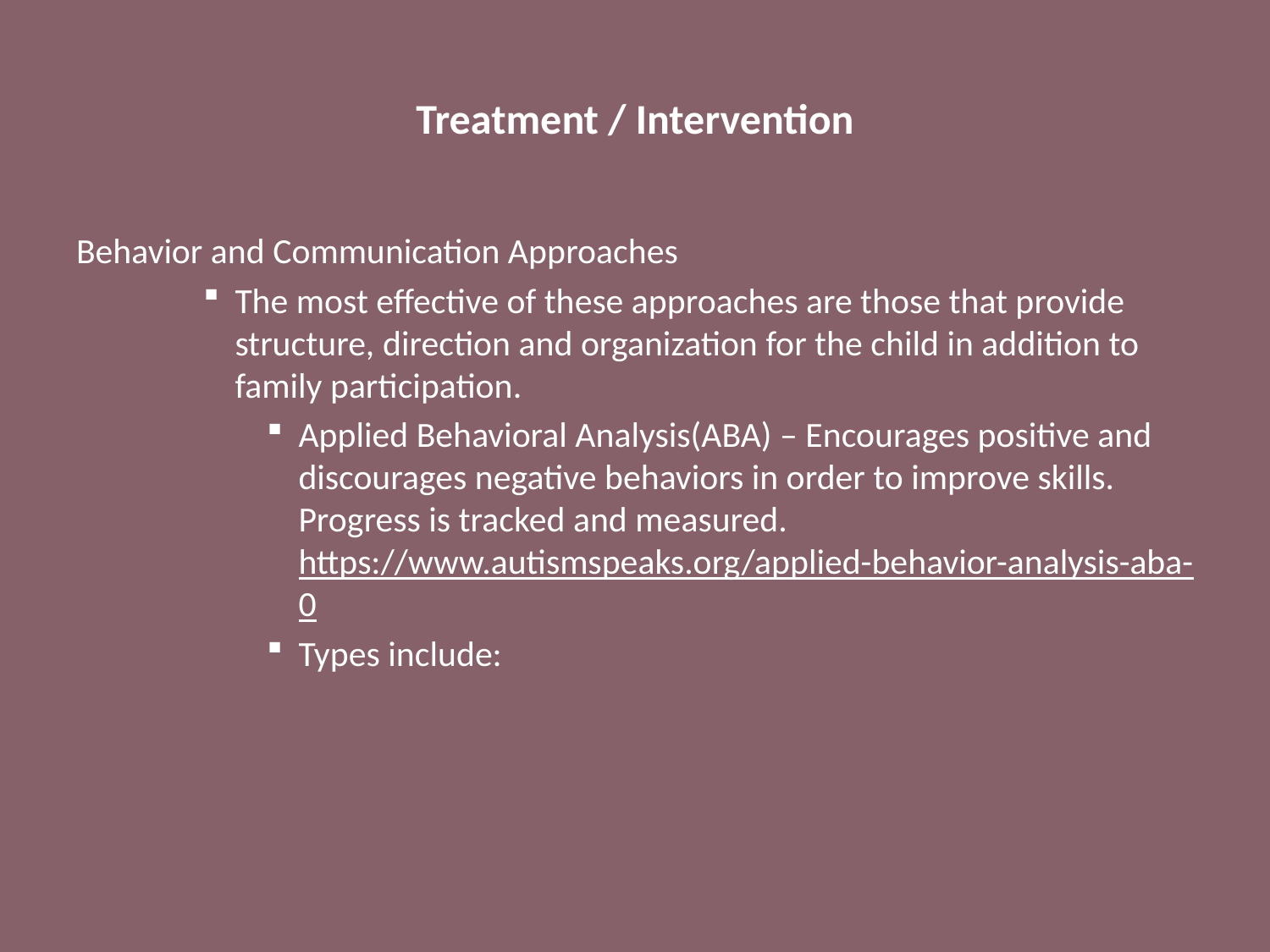

# Treatment / Intervention
Behavior and Communication Approaches
The most effective of these approaches are those that provide structure, direction and organization for the child in addition to family participation.
Applied Behavioral Analysis(ABA) – Encourages positive and discourages negative behaviors in order to improve skills.  Progress is tracked and measured.  https://www.autismspeaks.org/applied-behavior-analysis-aba-0
Types include: